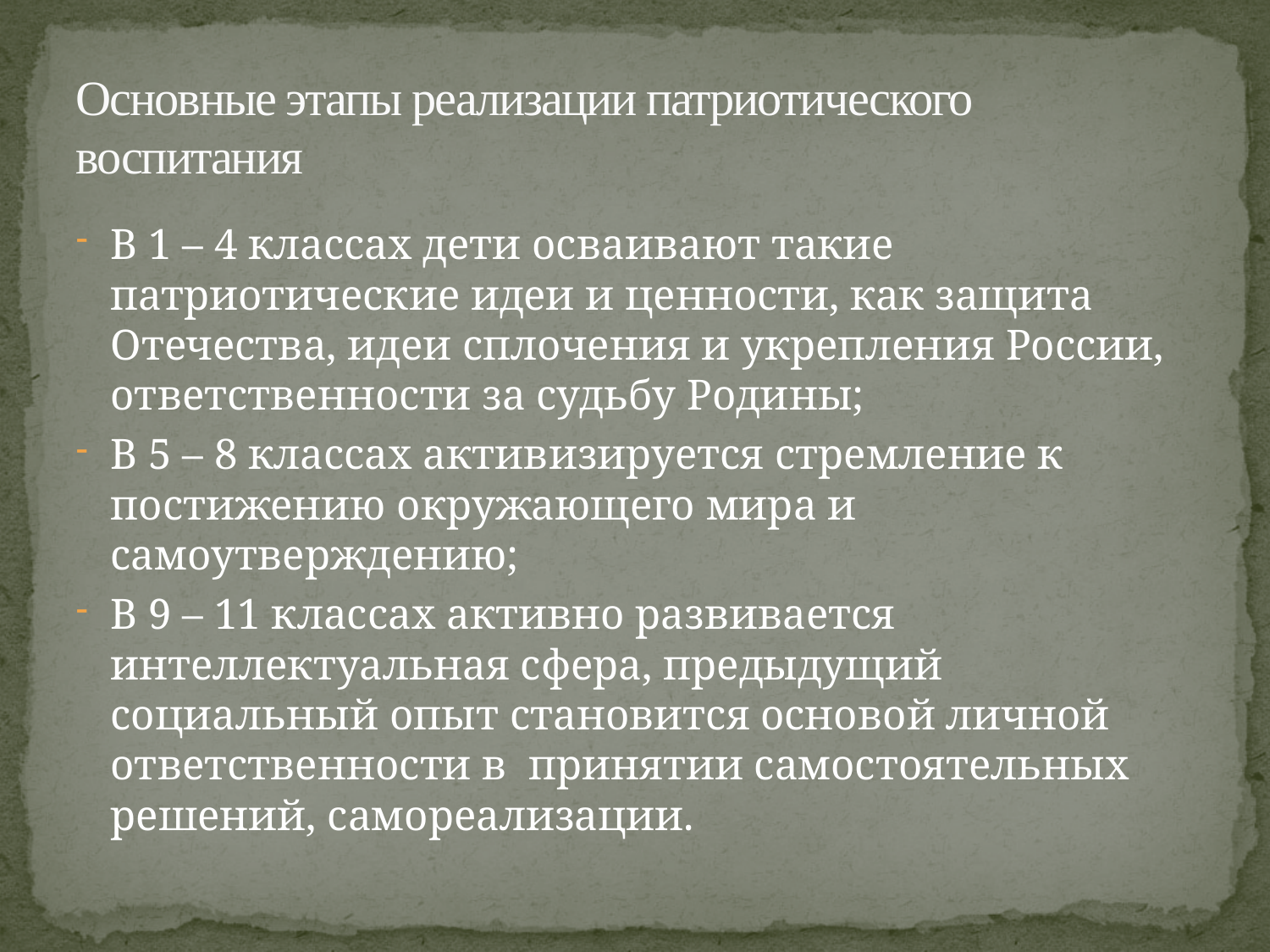

# Основные этапы реализации патриотического воспитания
В 1 – 4 классах дети осваивают такие патриотические идеи и ценности, как защита Отечества, идеи сплочения и укрепления России, ответственности за судьбу Родины;
В 5 – 8 классах активизируется стремление к постижению окружающего мира и самоутверждению;
В 9 – 11 классах активно развивается интеллектуальная сфера, предыдущий социальный опыт становится основой личной ответственности в  принятии самостоятельных решений, самореализации.